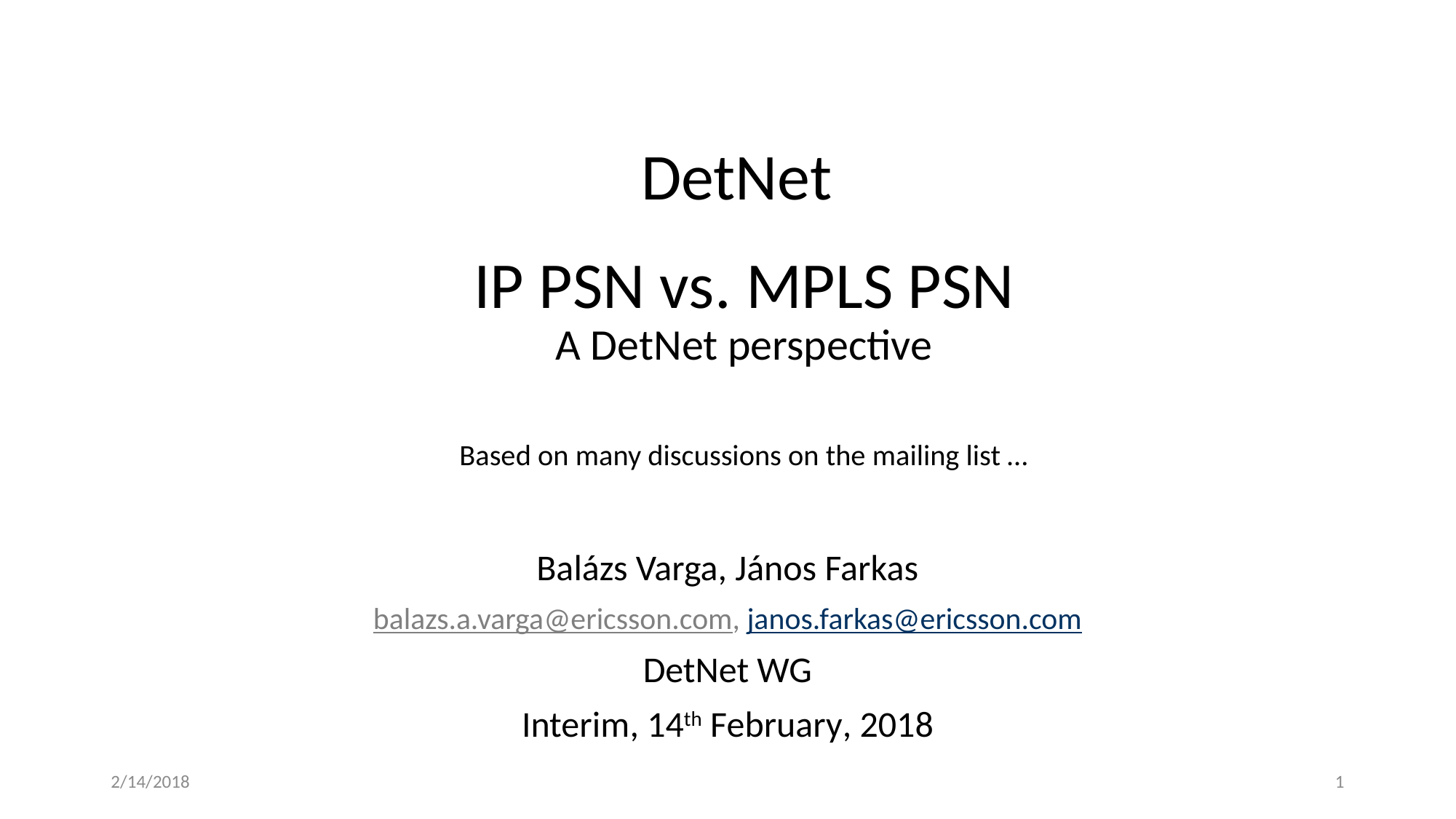

# DetNet IP PSN vs. MPLS PSN A DetNet perspective Based on many discussions on the mailing list …

Balázs Varga, János Farkas
balazs.a.varga@ericsson.com, janos.farkas@ericsson.com
DetNet WG
Interim, 14th February, 2018
2/14/2018
1